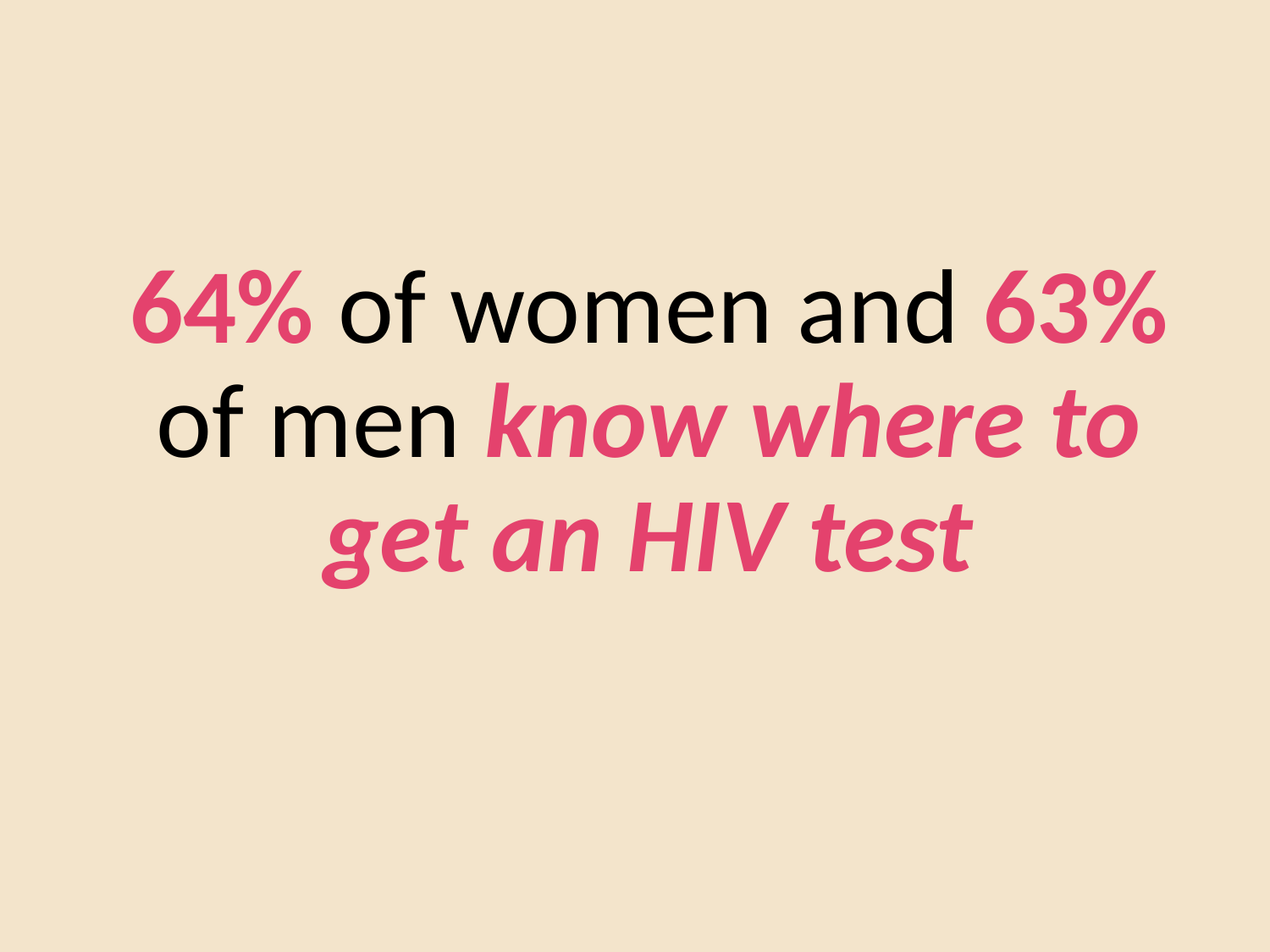

64% of women and 63% of men know where to get an HIV test